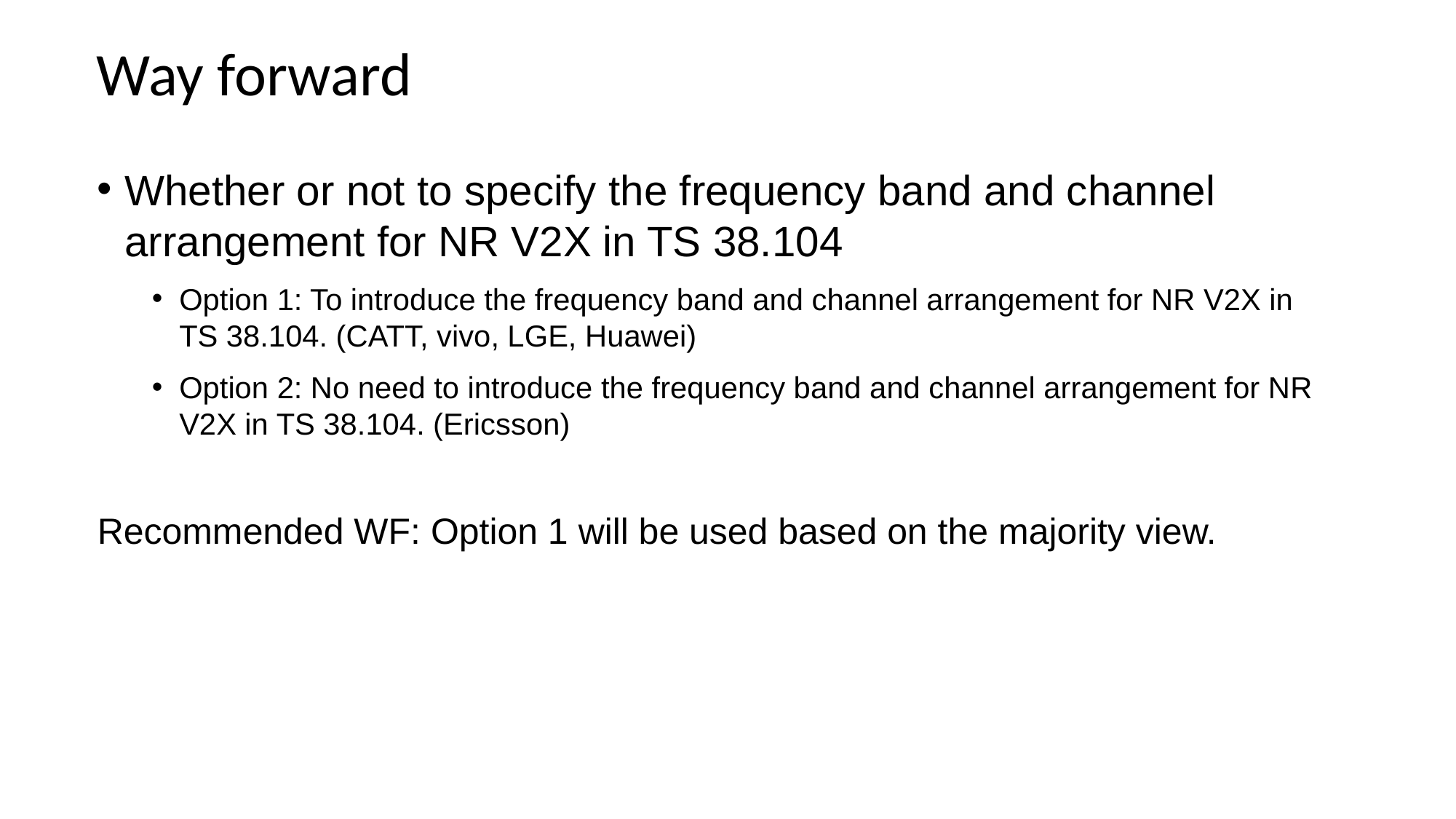

# Way forward
Whether or not to specify the frequency band and channel arrangement for NR V2X in TS 38.104
Option 1: To introduce the frequency band and channel arrangement for NR V2X in TS 38.104. (CATT, vivo, LGE, Huawei)
Option 2: No need to introduce the frequency band and channel arrangement for NR V2X in TS 38.104. (Ericsson)

Recommended WF: Option 1 will be used based on the majority view.